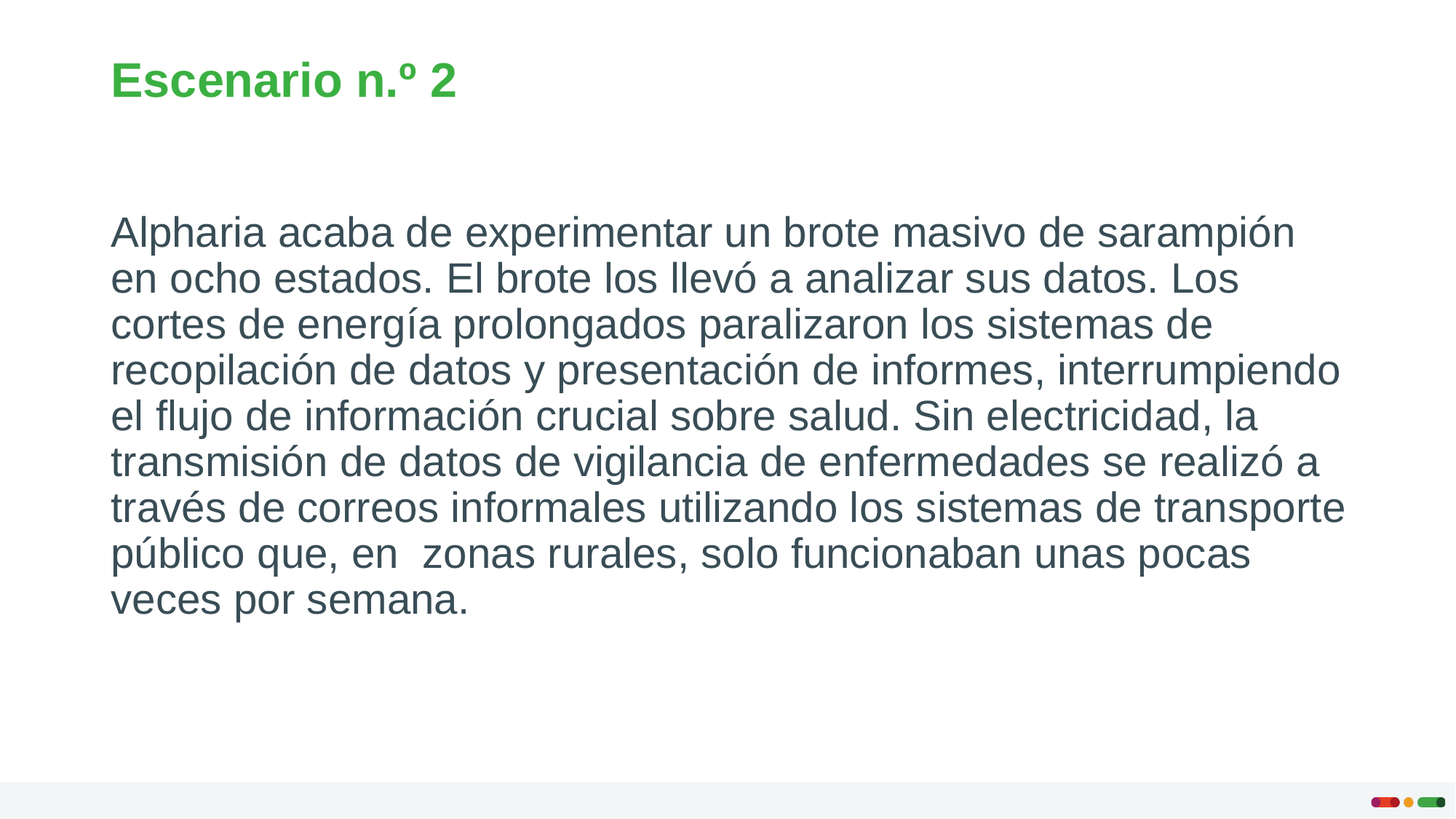

# Escenario n.º 2
Alpharia acaba de experimentar un brote masivo de sarampión en ocho estados. El brote los llevó a analizar sus datos. Los cortes de energía prolongados paralizaron los sistemas de recopilación de datos y presentación de informes, interrumpiendo el flujo de información crucial sobre salud. Sin electricidad, la transmisión de datos de vigilancia de enfermedades se realizó a través de correos informales utilizando los sistemas de transporte público que, en  zonas rurales, solo funcionaban unas pocas veces por semana.